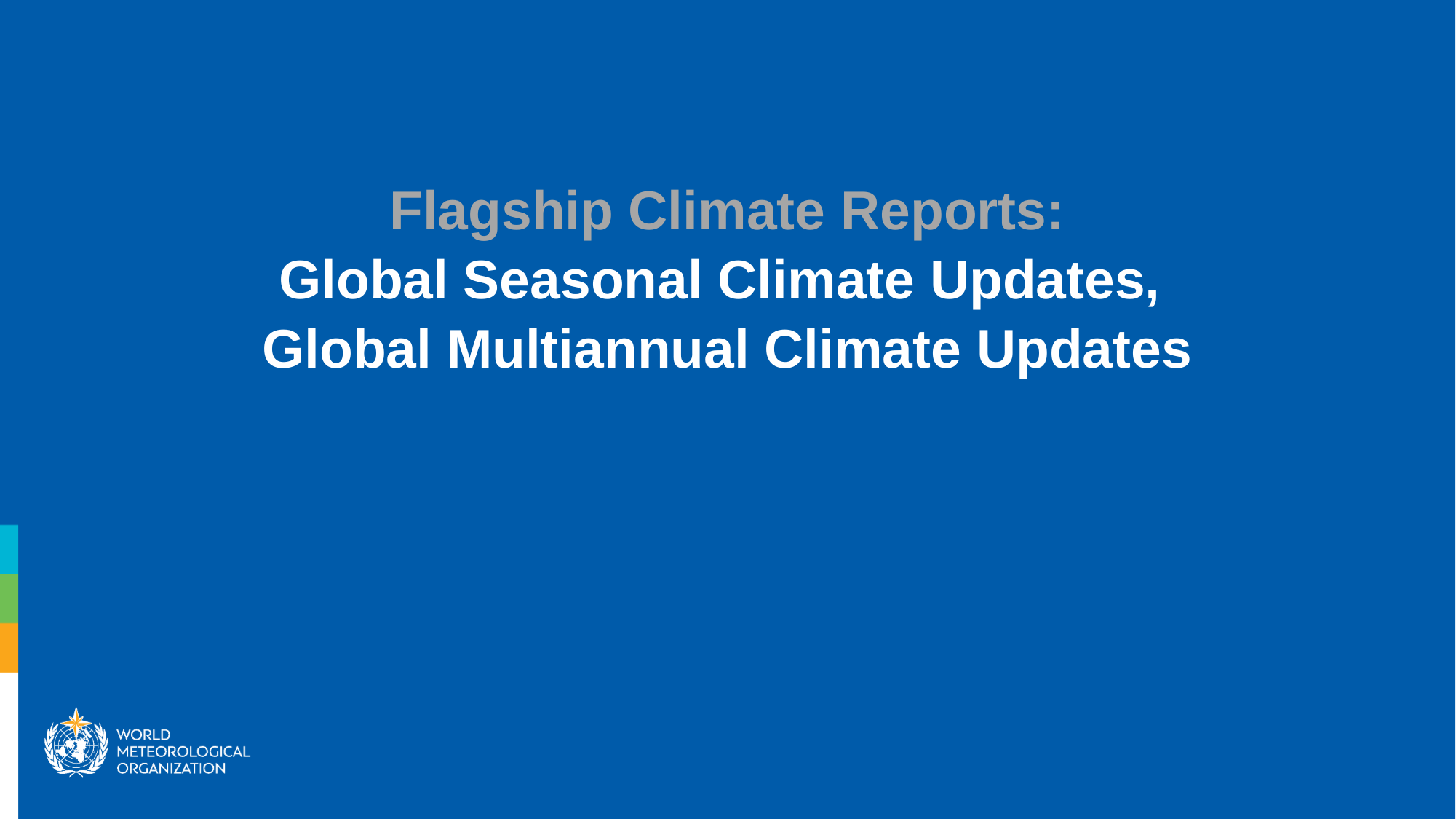

Flagship Climate Reports:
Global Seasonal Climate Updates,
Global Multiannual Climate Updates